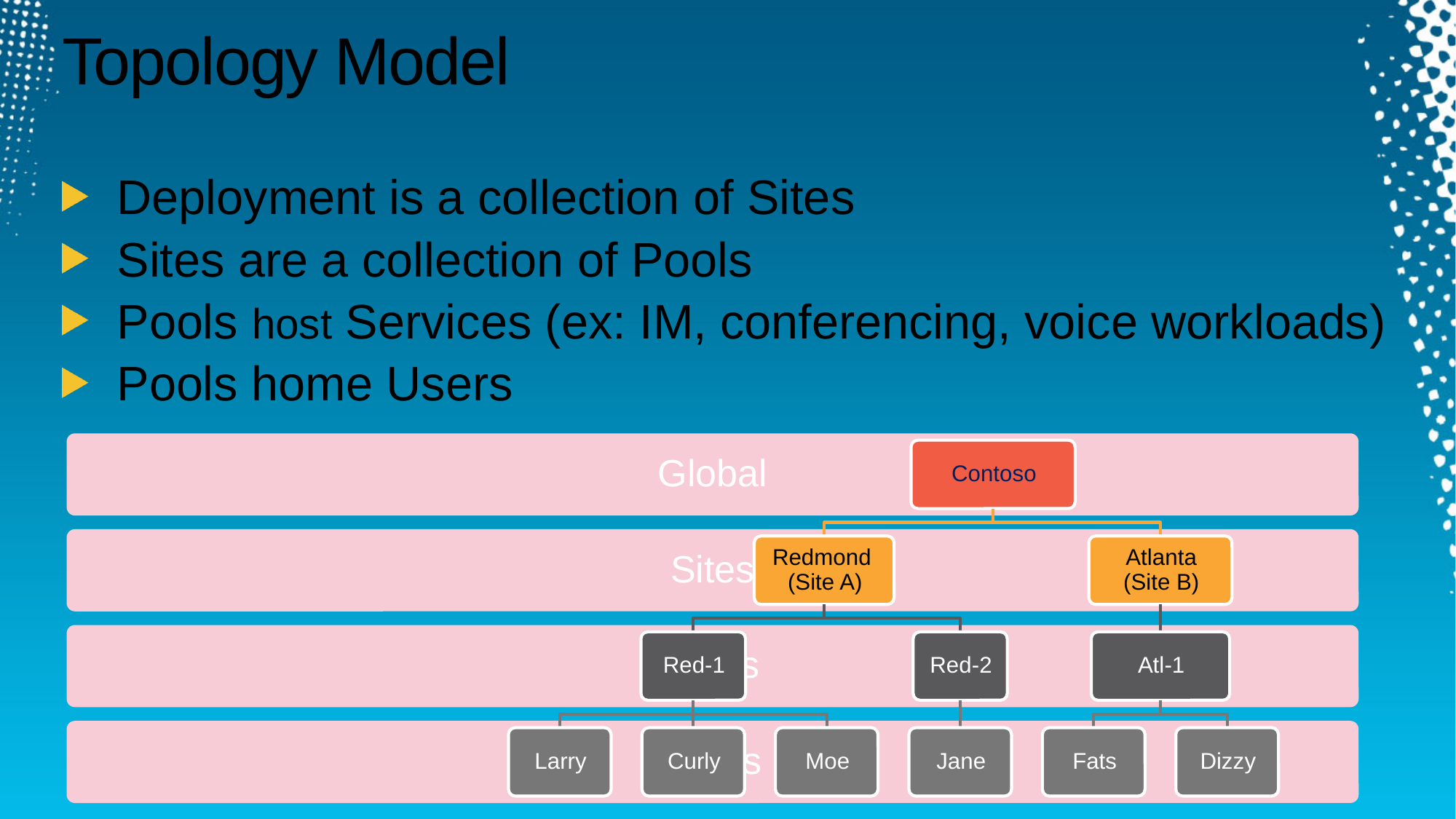

# Topology Model
Deployment is a collection of Sites
Sites are a collection of Pools
Pools host Services (ex: IM, conferencing, voice workloads)
Pools home Users
Users
Pools
Sites
Global
Contoso
Redmond
(Site A)
Red-1
Larry
Curly
Moe
Red-2
Jane
Atlanta
(Site B)
Atl-1
Fats
Dizzy